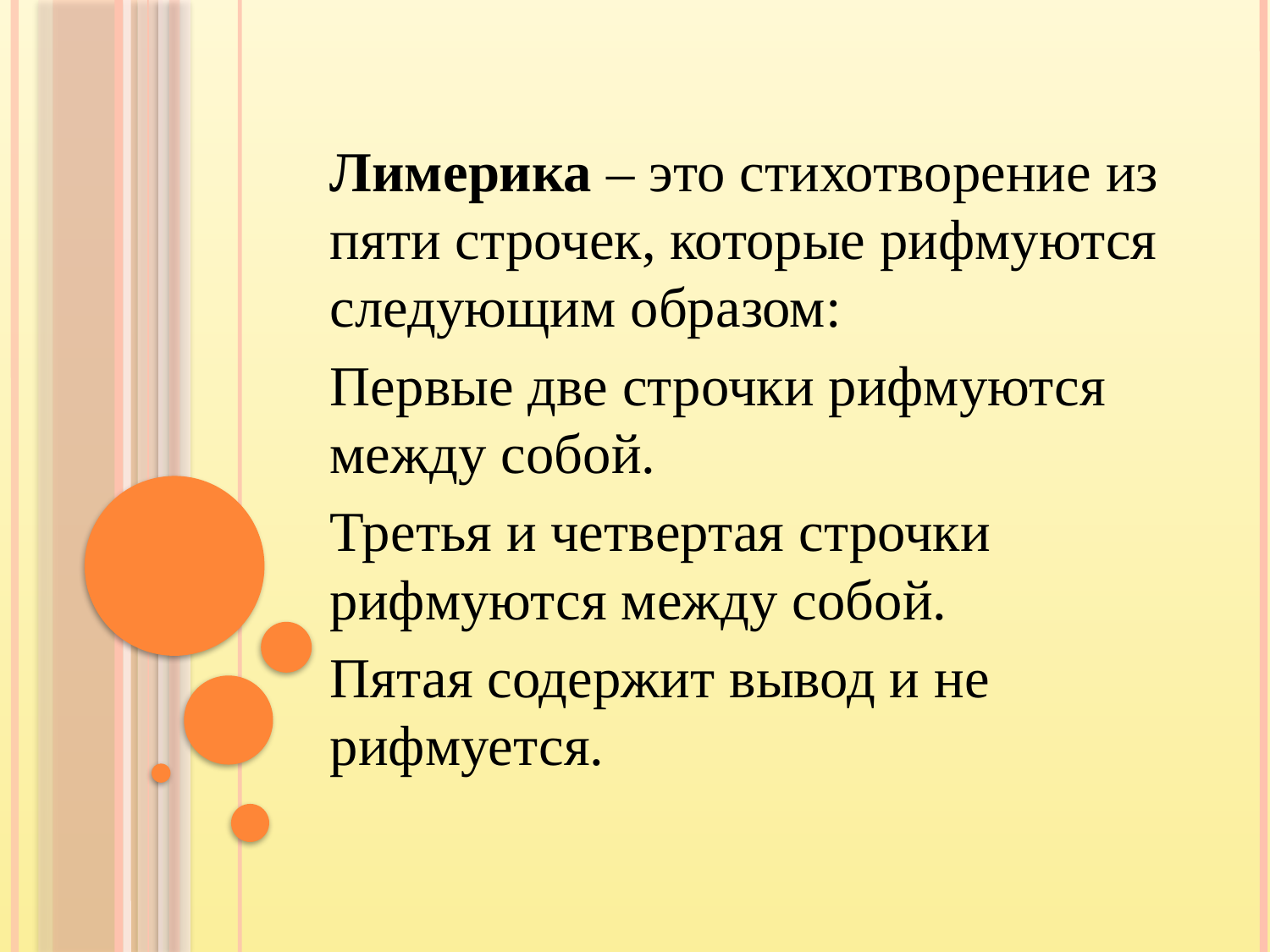

Лимерика – это стихотворение из пяти строчек, которые рифмуются следующим образом:
Первые две строчки рифмуются между собой.
Третья и четвертая строчки рифмуются между собой.
Пятая содержит вывод и не рифмуется.
#